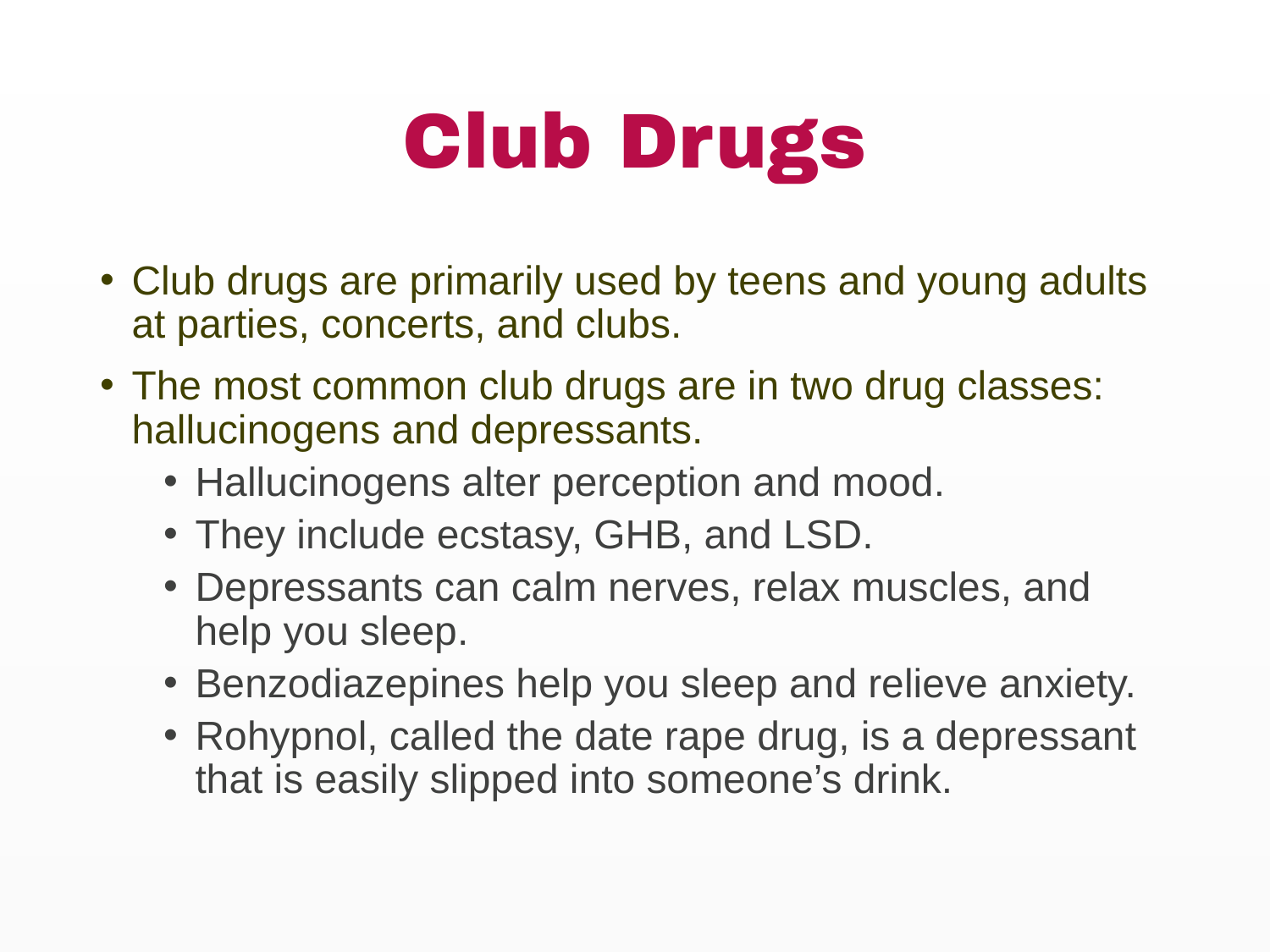

# Club Drugs
Club drugs are primarily used by teens and young adults at parties, concerts, and clubs.
The most common club drugs are in two drug classes: hallucinogens and depressants.
Hallucinogens alter perception and mood.
They include ecstasy, GHB, and LSD.
Depressants can calm nerves, relax muscles, and help you sleep.
Benzodiazepines help you sleep and relieve anxiety.
Rohypnol, called the date rape drug, is a depressant that is easily slipped into someone’s drink.